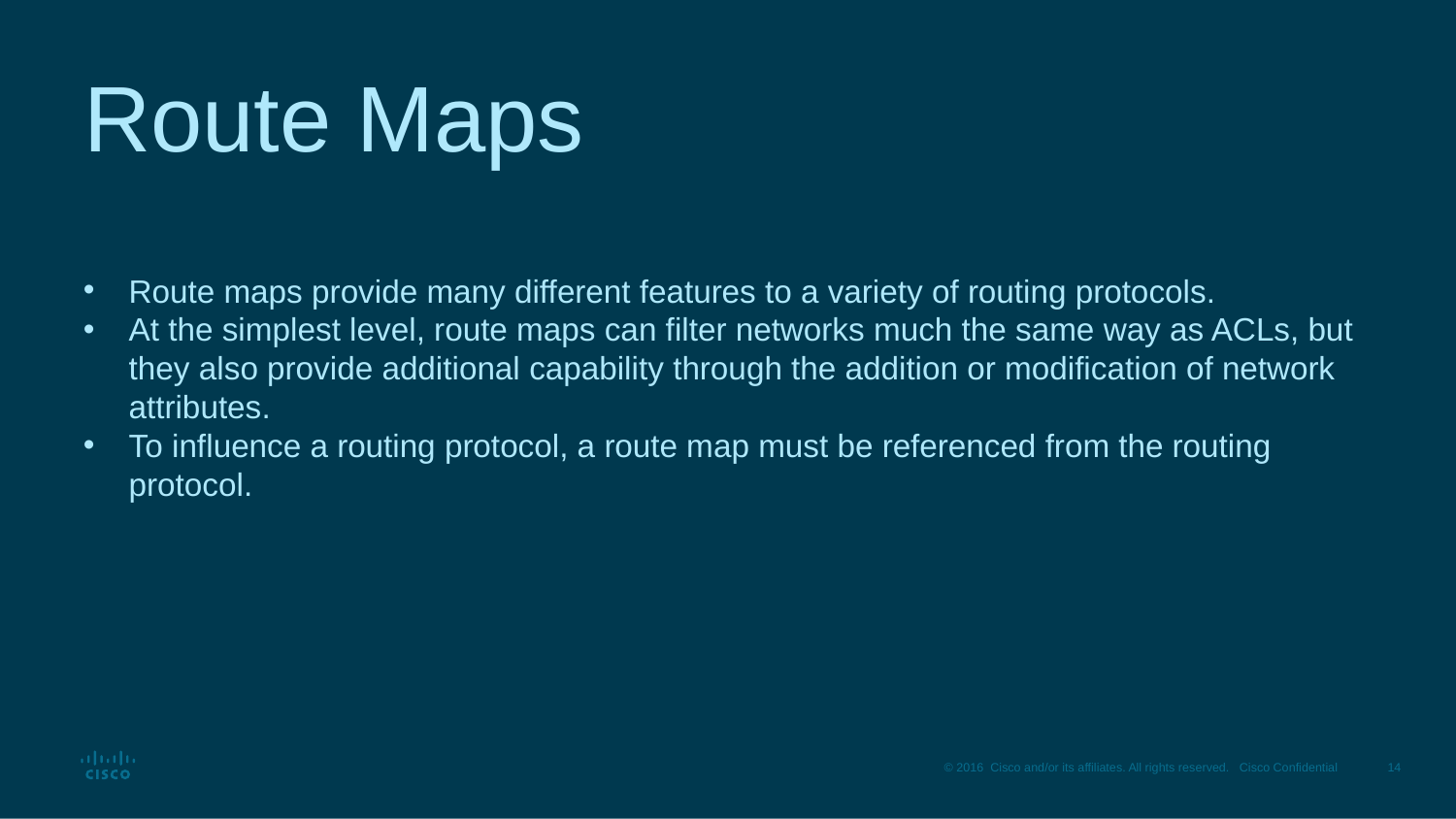

# Route Maps
Route maps provide many different features to a variety of routing protocols.
At the simplest level, route maps can filter networks much the same way as ACLs, but they also provide additional capability through the addition or modification of network attributes.
To influence a routing protocol, a route map must be referenced from the routing protocol.